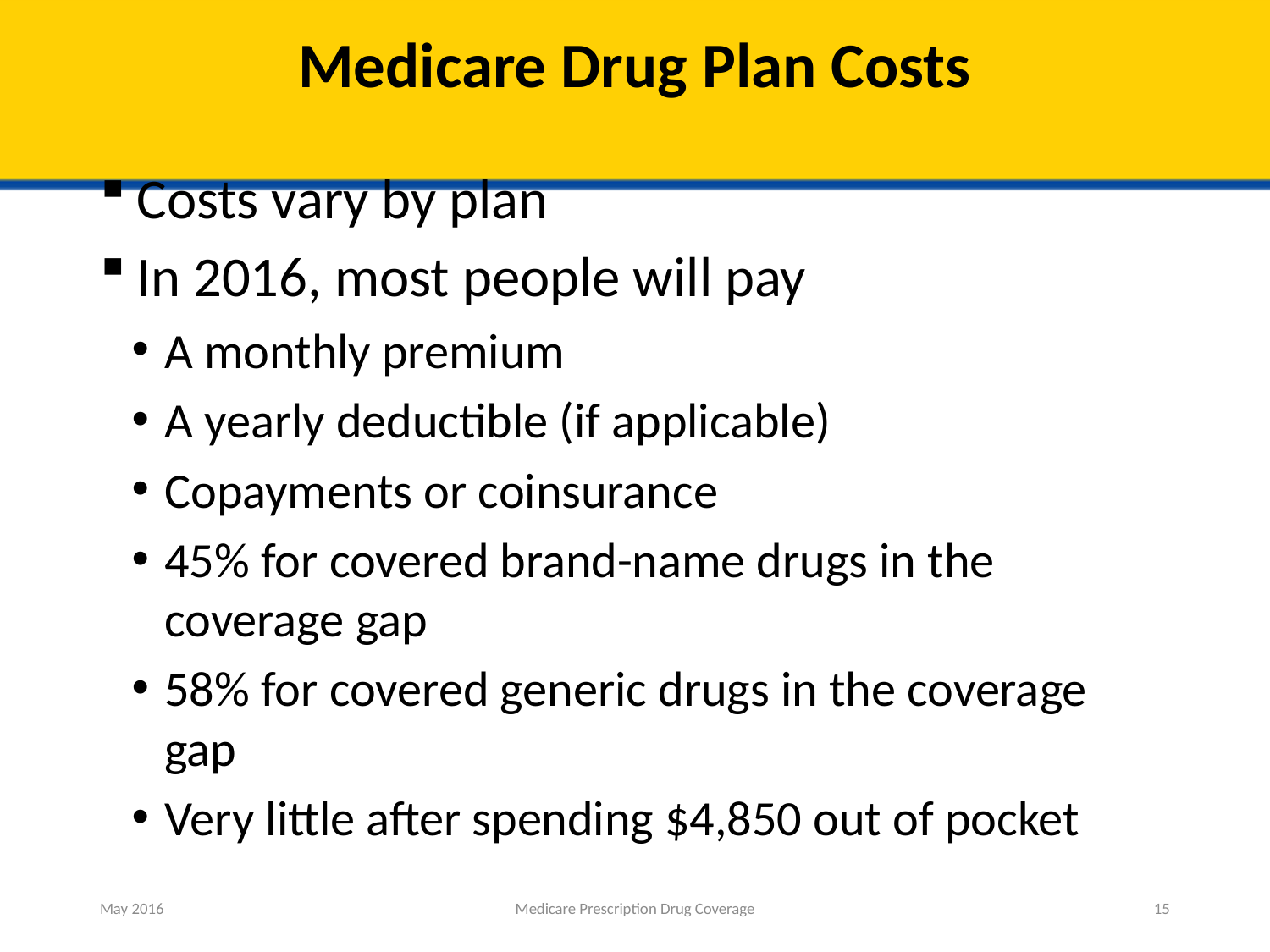

# Medicare Drug Plan Costs
Costs vary by plan
In 2016, most people will pay
A monthly premium
A yearly deductible (if applicable)
Copayments or coinsurance
45% for covered brand-name drugs in the coverage gap
58% for covered generic drugs in the coverage gap
Very little after spending $4,850 out of pocket

May 2016
Medicare Prescription Drug Coverage
15